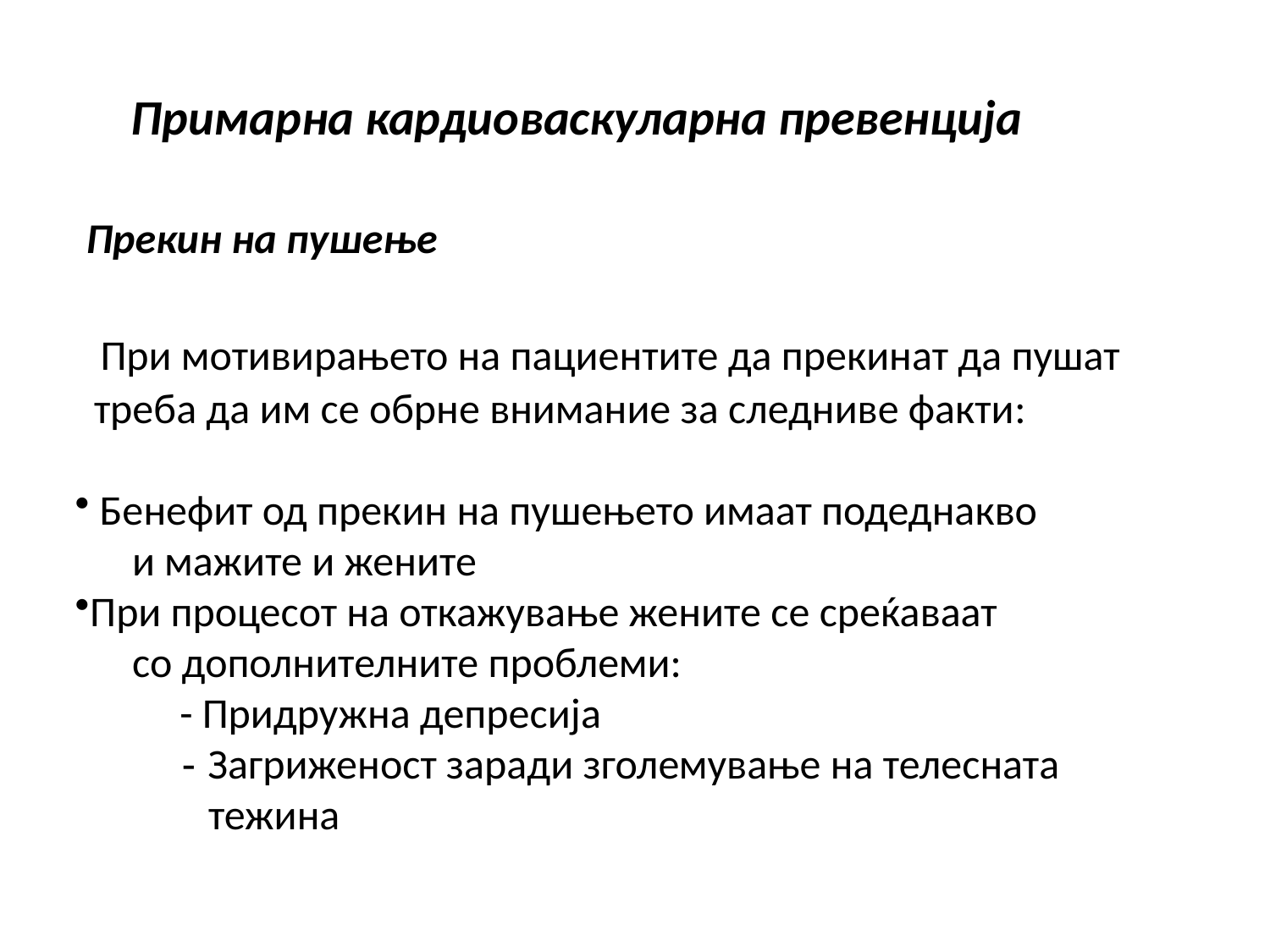

Примарна кардиоваскуларна превенција

 Прекин на пушење

  При мотивирањето на пациентите да прекинат да пушат
  треба да им се обрне внимание за следниве факти:

 Бенефит од прекин на пушењето имаат подеднакво
      и мажите и жените
При процесот на откажување жените се среќаваат
      со дополнителните проблеми:
           - Придружна депресија
         - Загриженост заради зголемување на телесната
              тежина